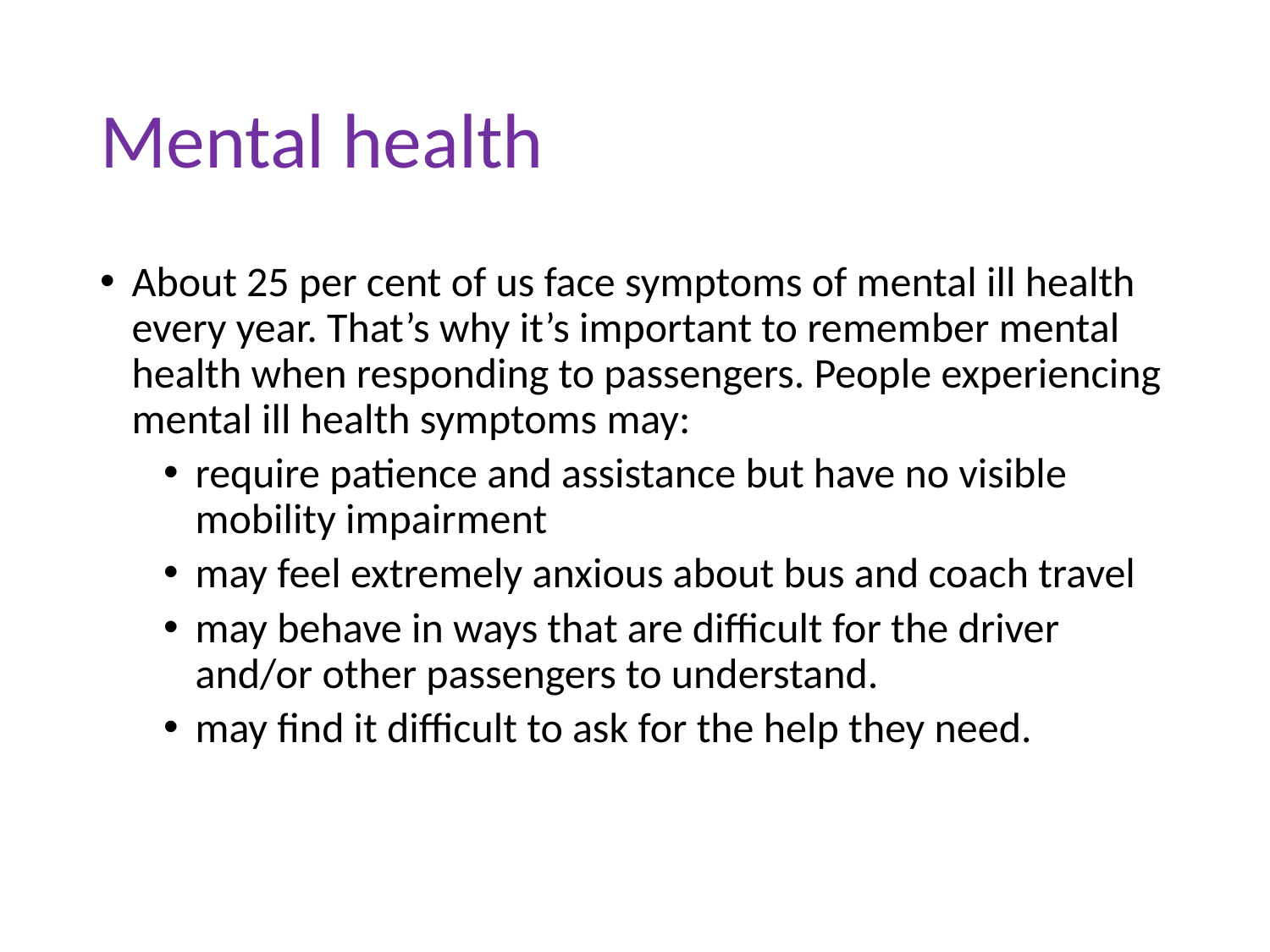

# Mental health
About 25 per cent of us face symptoms of mental ill health every year. That’s why it’s important to remember mental health when responding to passengers. People experiencing mental ill health symptoms may:
require patience and assistance but have no visible mobility impairment
may feel extremely anxious about bus and coach travel
may behave in ways that are difficult for the driver and/or other passengers to understand.
may find it difficult to ask for the help they need.